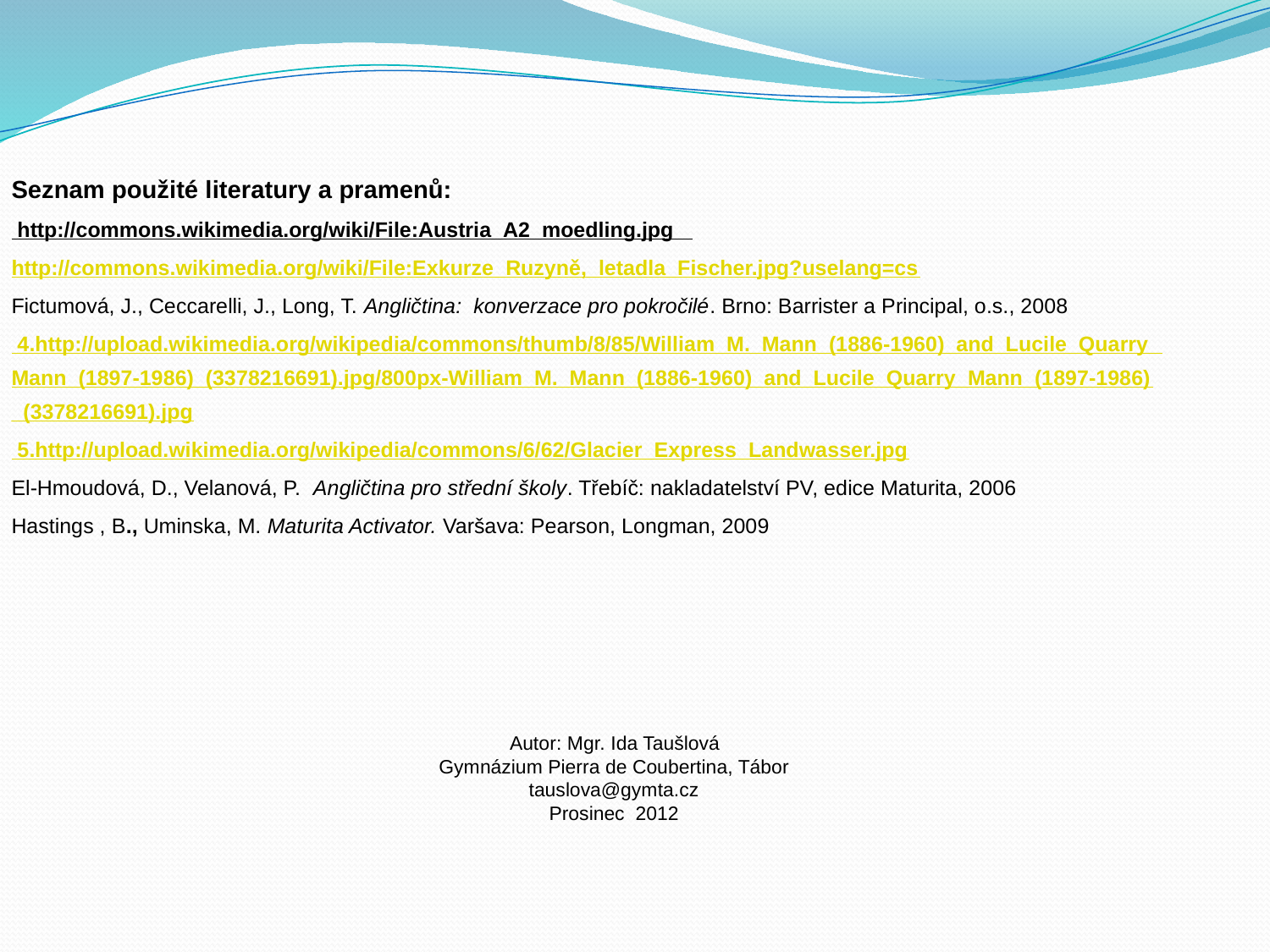

Seznam použité literatury a pramenů:
 http://commons.wikimedia.org/wiki/File:Austria_A2_moedling.jpg   http://commons.wikimedia.org/wiki/File:Exkurze_Ruzyně,_letadla_Fischer.jpg?uselang=cs
Fictumová, J., Ceccarelli, J., Long, T. Angličtina:  konverzace pro pokročilé. Brno: Barrister a Principal, o.s., 2008
 4.http://upload.wikimedia.org/wikipedia/commons/thumb/8/85/William_M._Mann_(1886-1960)_and_Lucile_Quarry_Mann_(1897-1986)_(3378216691).jpg/800px-William_M._Mann_(1886-1960)_and_Lucile_Quarry_Mann_(1897-1986)_(3378216691).jpg
 5.http://upload.wikimedia.org/wikipedia/commons/6/62/Glacier_Express_Landwasser.jpg
El-Hmoudová, D., Velanová, P.  Angličtina pro střední školy. Třebíč: nakladatelství PV, edice Maturita, 2006
Hastings , B., Uminska, M. Maturita Activator. Varšava: Pearson, Longman, 2009

                        Autor: Mgr. Ida Taušlová
Gymnázium Pierra de Coubertina, Tábor
tauslova@gymta.cz
Prosinec  2012